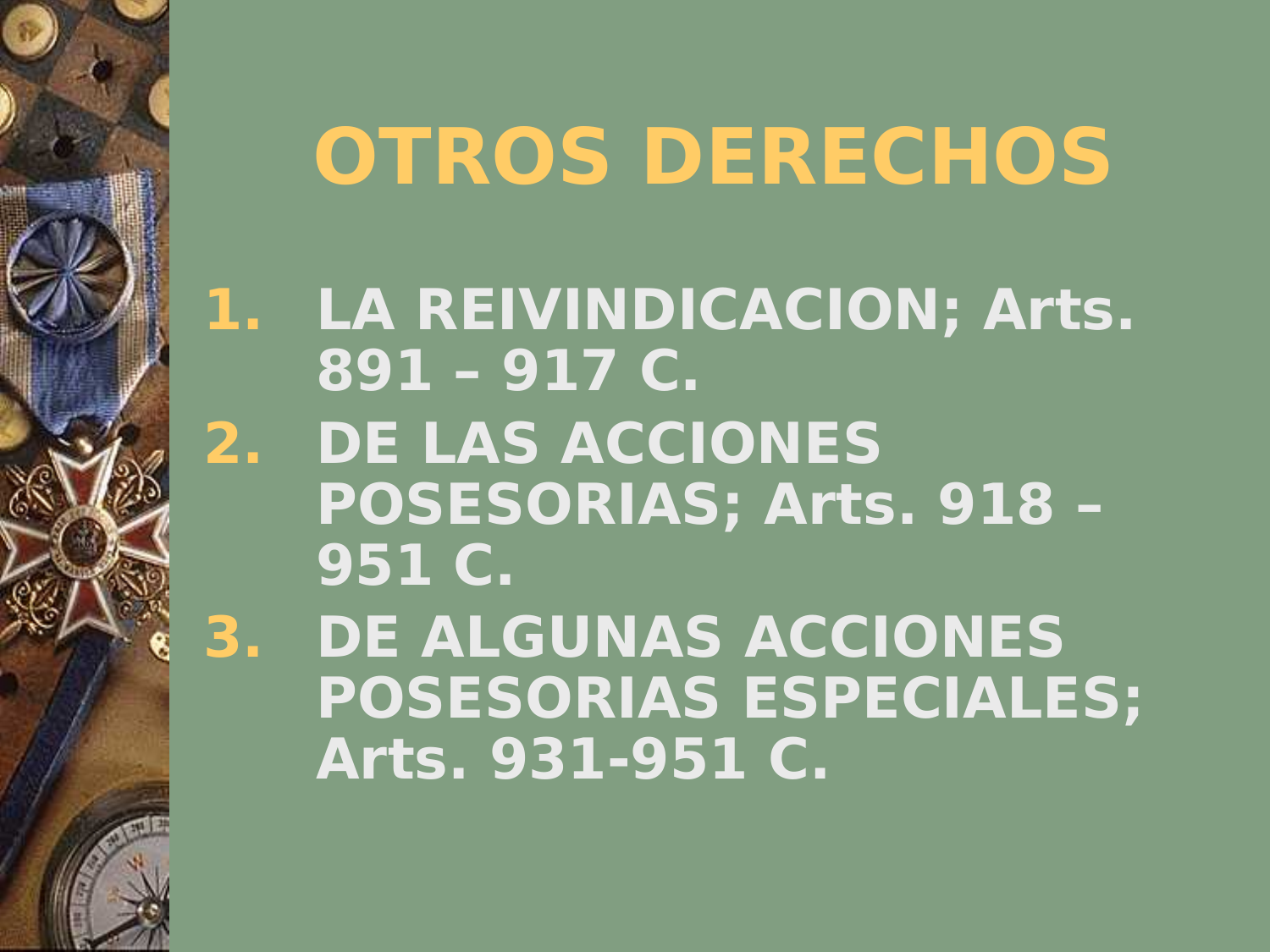

# OTROS DERECHOS
LA REIVINDICACION; Arts. 891 – 917 C.
DE LAS ACCIONES POSESORIAS; Arts. 918 – 951 C.
DE ALGUNAS ACCIONES POSESORIAS ESPECIALES; Arts. 931-951 C.